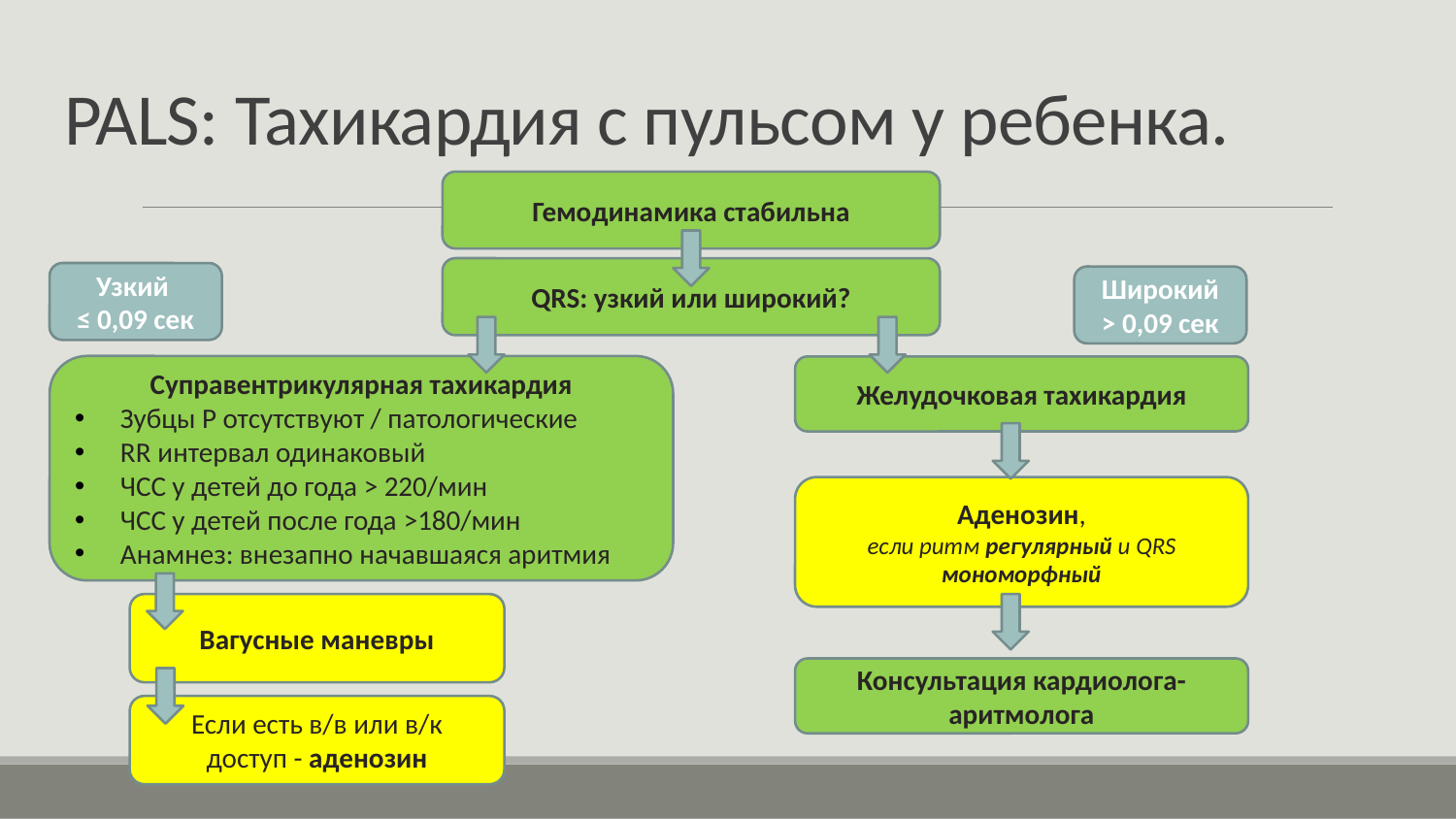

# PALS: Тахикардия с пульсом у ребенка.
Гемодинамика стабильна

QRS: узкий или широкий?
Узкий
≤ 0,09 сек
Широкий > 0,09 сек

Суправентрикулярная тахикардия
Зубцы Р отсутствуют / патологические
RR интервал одинаковый
ЧСС у детей до года > 220/мин
ЧСС у детей после года >180/мин
Анамнез: внезапно начавшаяся аритмия
Желудочковая тахикардия

Аденозин,
если ритм регулярный и QRS мономорфный

Вагусные маневры

Консультация кардиолога-аритмолога

Если есть в/в или в/к доступ - аденозин